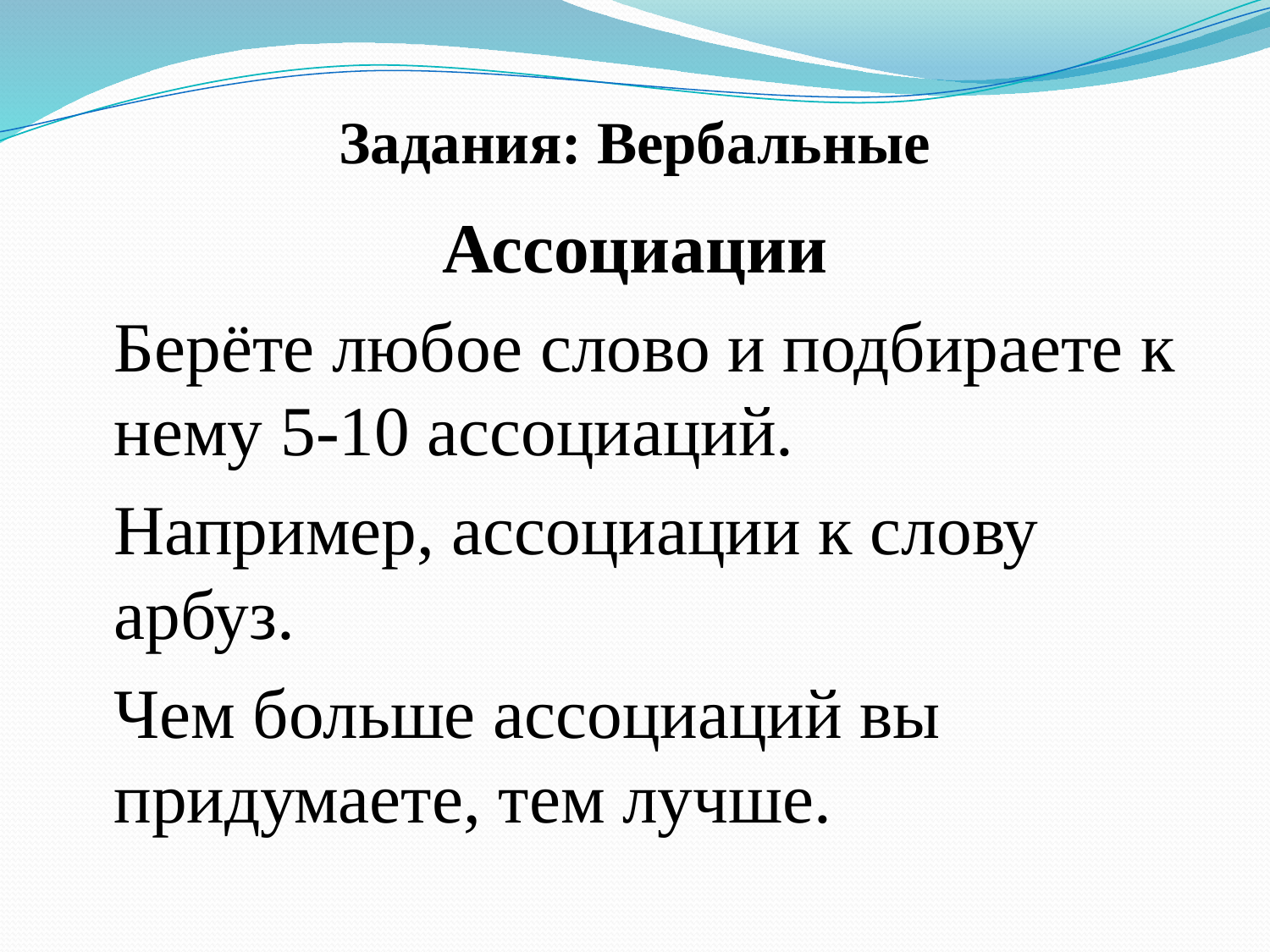

# Задания: Вербальные
Ассоциации
	Берёте любое слово и подбираете к нему 5-10 ассоциаций.
	Например, ассоциации к слову арбуз.
	Чем больше ассоциаций вы придумаете, тем лучше.